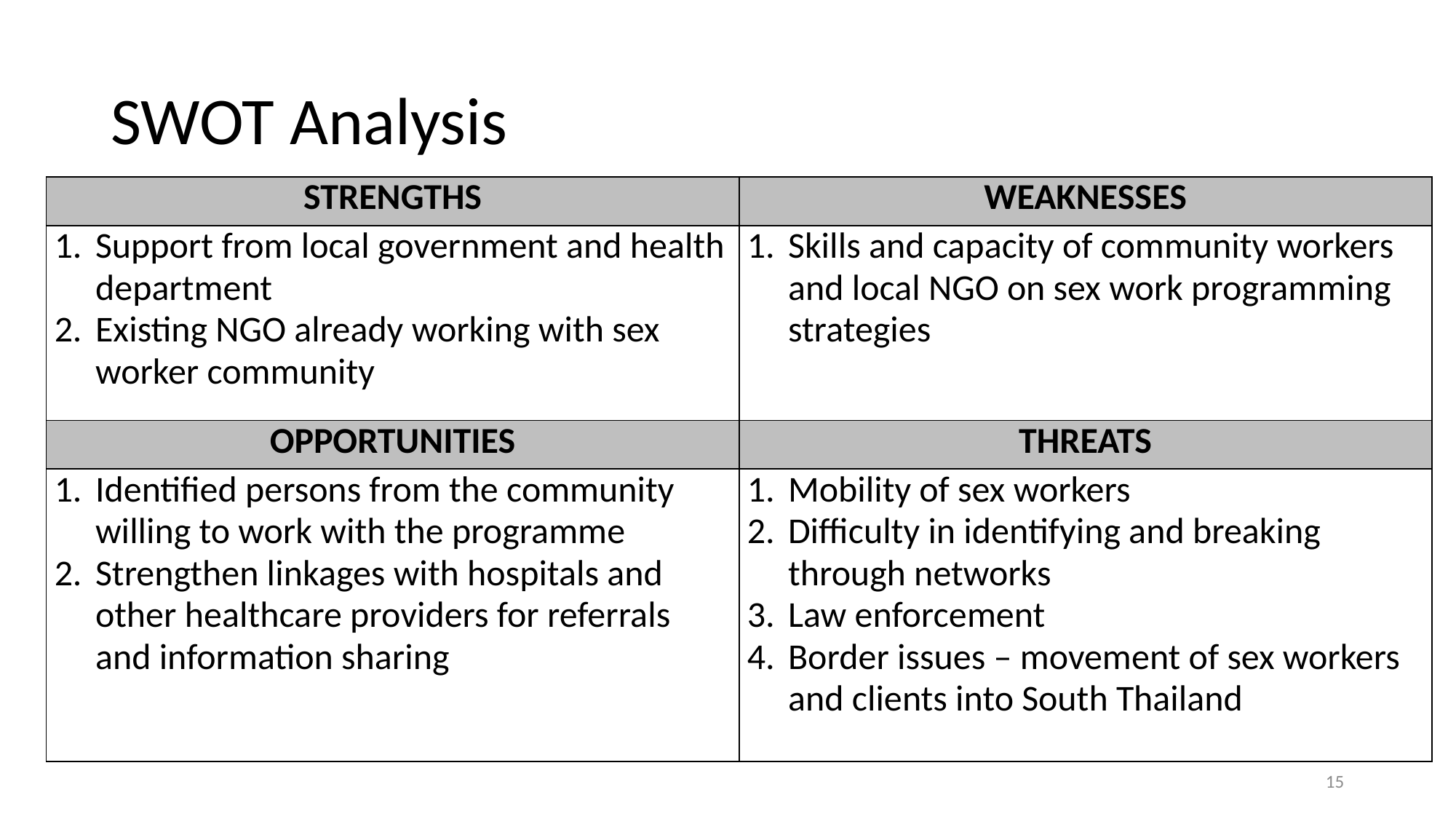

# SWOT Analysis
| STRENGTHS | WEAKNESSES |
| --- | --- |
| Support from local government and health department Existing NGO already working with sex worker community | Skills and capacity of community workers and local NGO on sex work programming strategies |
| OPPORTUNITIES | THREATS |
| Identified persons from the community willing to work with the programme Strengthen linkages with hospitals and other healthcare providers for referrals and information sharing | Mobility of sex workers Difficulty in identifying and breaking through networks Law enforcement Border issues – movement of sex workers and clients into South Thailand |
15